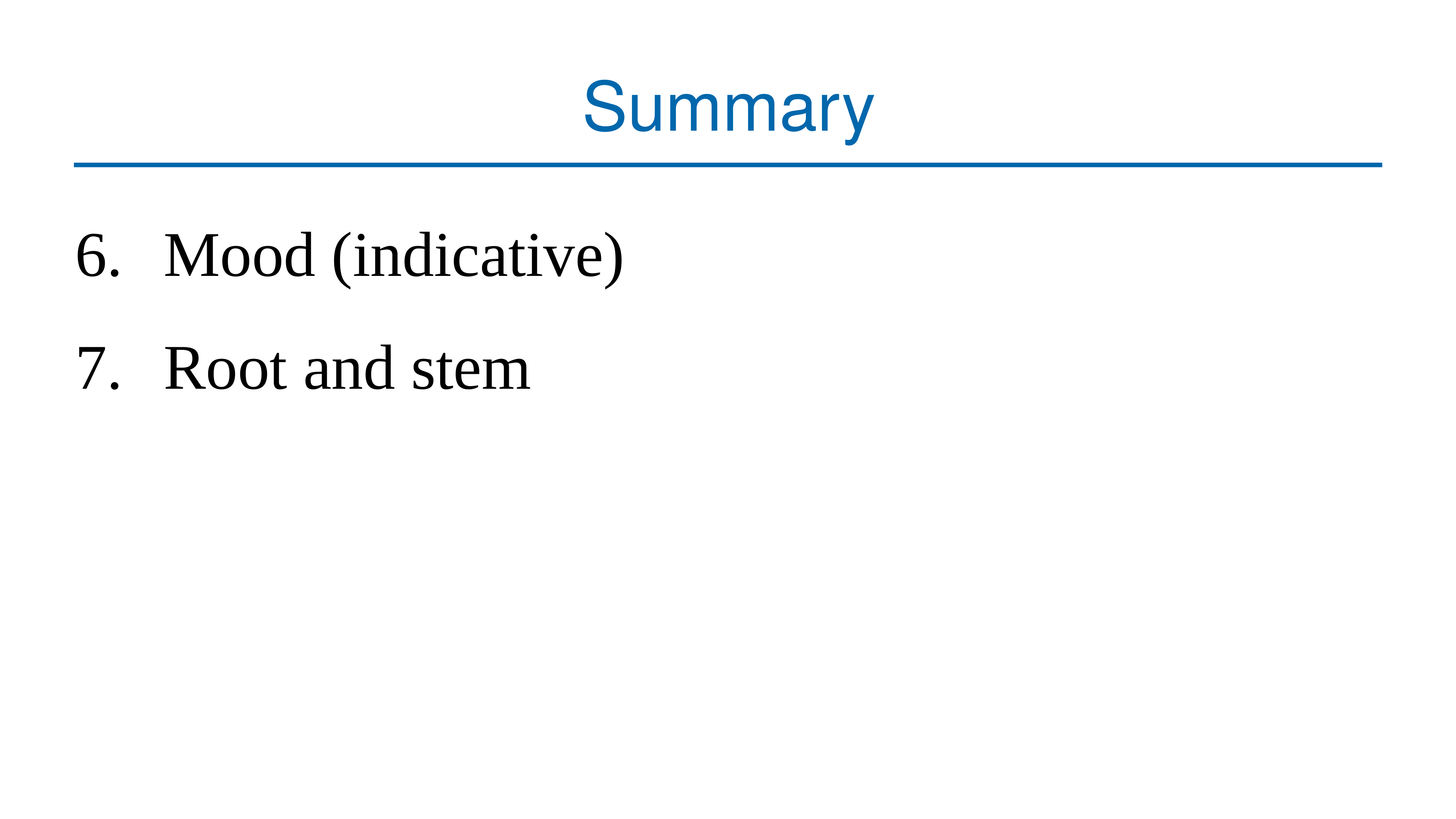

# Summary
Mood (indicative)
Root and stem